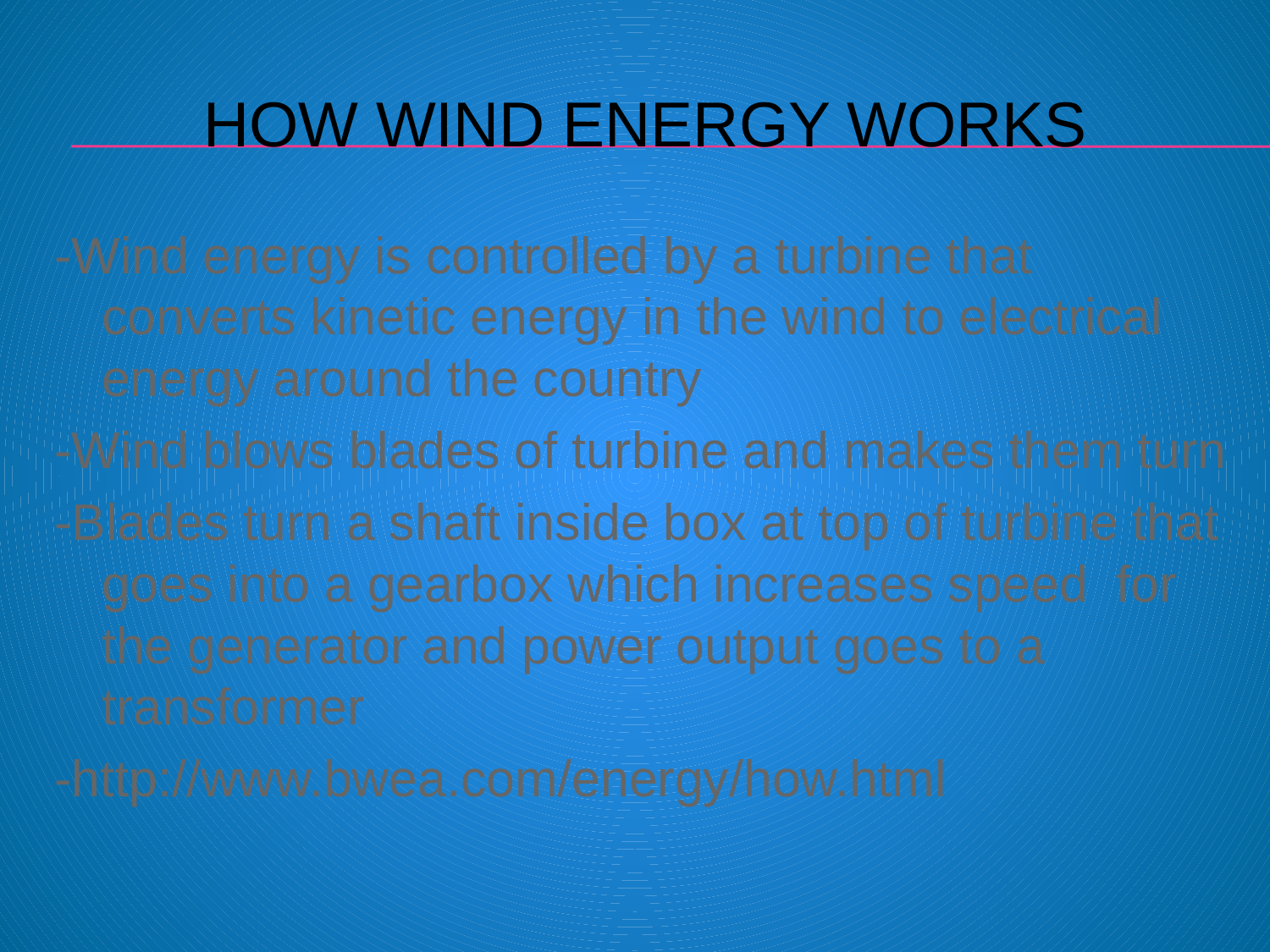

# How Wind Energy Works
-Wind energy is controlled by a turbine that converts kinetic energy in the wind to electrical energy around the country
-Wind blows blades of turbine and makes them turn
-Blades turn a shaft inside box at top of turbine that goes into a gearbox which increases speed  for the generator and power output goes to a transformer
-http://www.bwea.com/energy/how.html